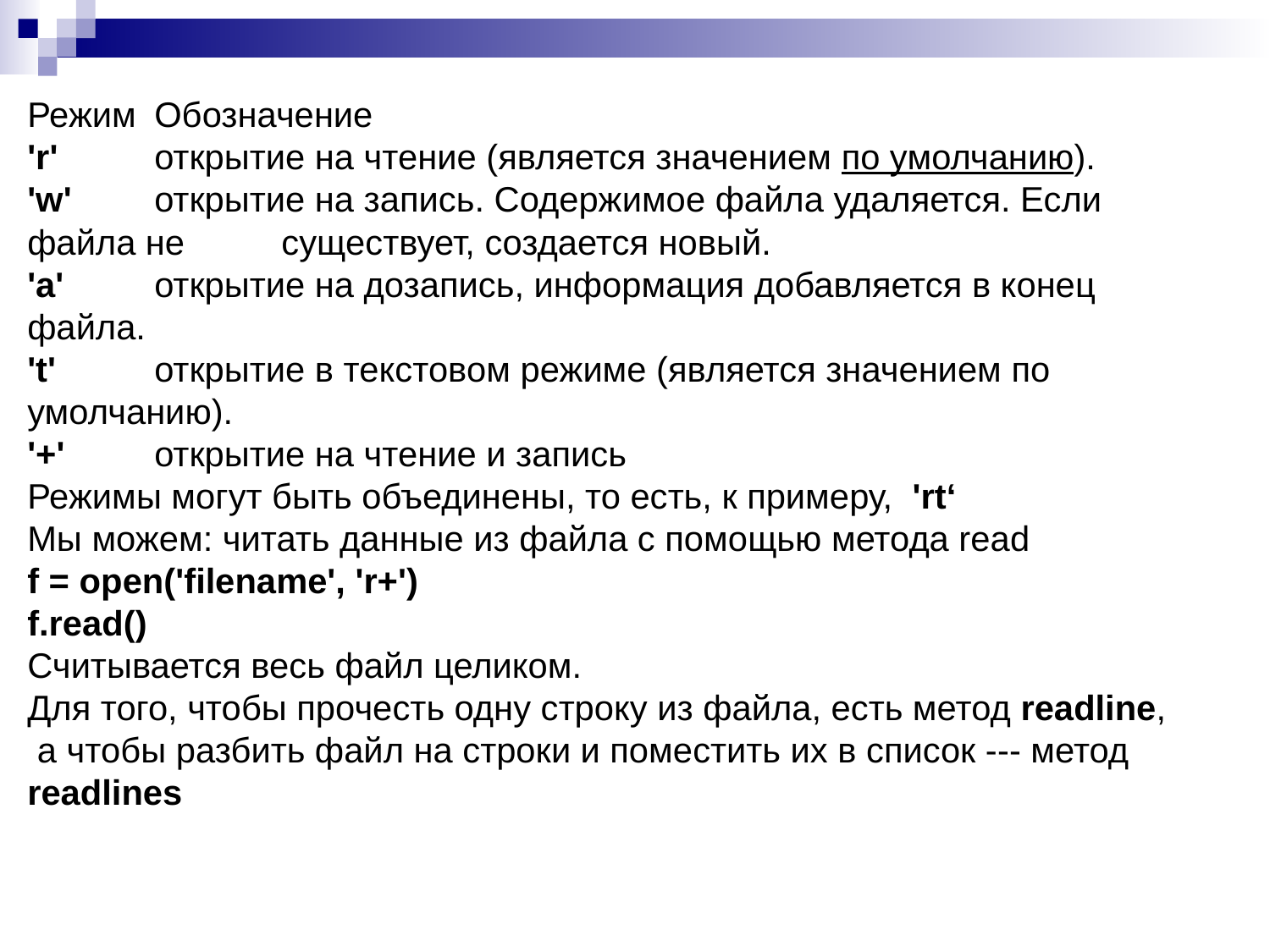

Режим	Обозначение
'r'	открытие на чтение (является значением по умолчанию).
'w'	открытие на запись. Содержимое файла удаляется. Если файла не 	существует, создается новый.
'a'	открытие на дозапись, информация добавляется в конец файла.
't'	открытие в текстовом режиме (является значением по умолчанию).
'+'	открытие на чтение и запись
Режимы могут быть объединены, то есть, к примеру,  'rt‘
Мы можем: читать данные из файла с помощью метода read
f = open('filename', 'r+')
f.read()
Считывается весь файл целиком.
Для того, чтобы прочесть одну строку из файла, есть метод readline,
 а чтобы разбить файл на строки и поместить их в список --- метод readlines